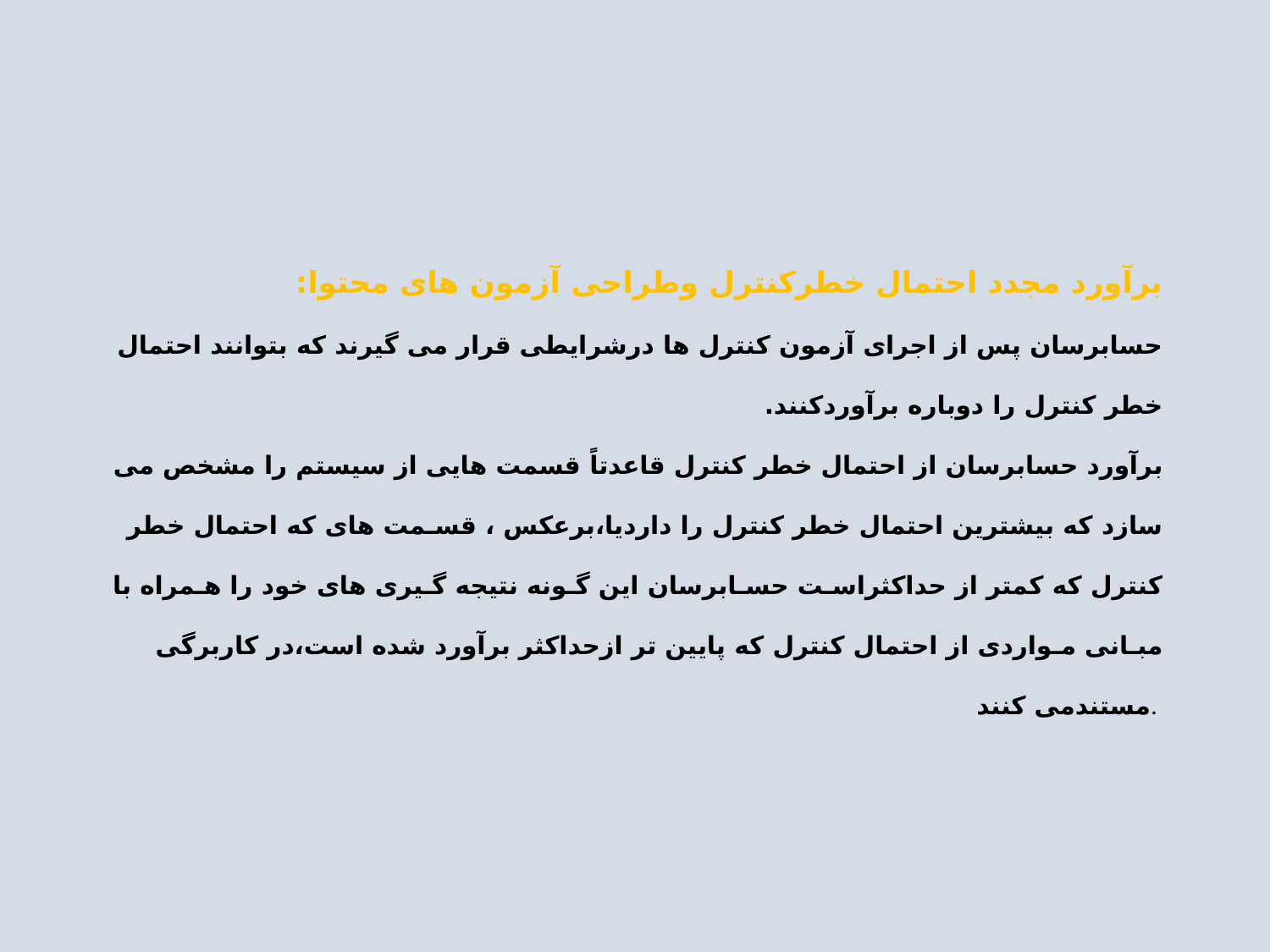

# برآورد مجدد احتمال خطرکنترل وطراحی آزمون های محتوا: حسابرسان پس از اجرای آزمون کنترل ها درشرایطی قرار می گیرند که بتوانند احتمال خطر کنترل را دوباره برآوردکنند. برآورد حسابرسان از احتمال خطر کنترل قاعدتاً قسمت هایی از سیستم را مشخص می سازد که بیشترین احتمال خطر کنترل را داردیا،برعکس ، قسـمت های که احتمال خطر کنترل که کمتر از حداکثراسـت حسـابرسان این گـونه نتیجه گـیری های خود را هـمراه با مبـانی مـواردی از احتمال کنترل که پایین تر ازحداکثر برآورد شده است،در کاربرگی مستندمی کنند.